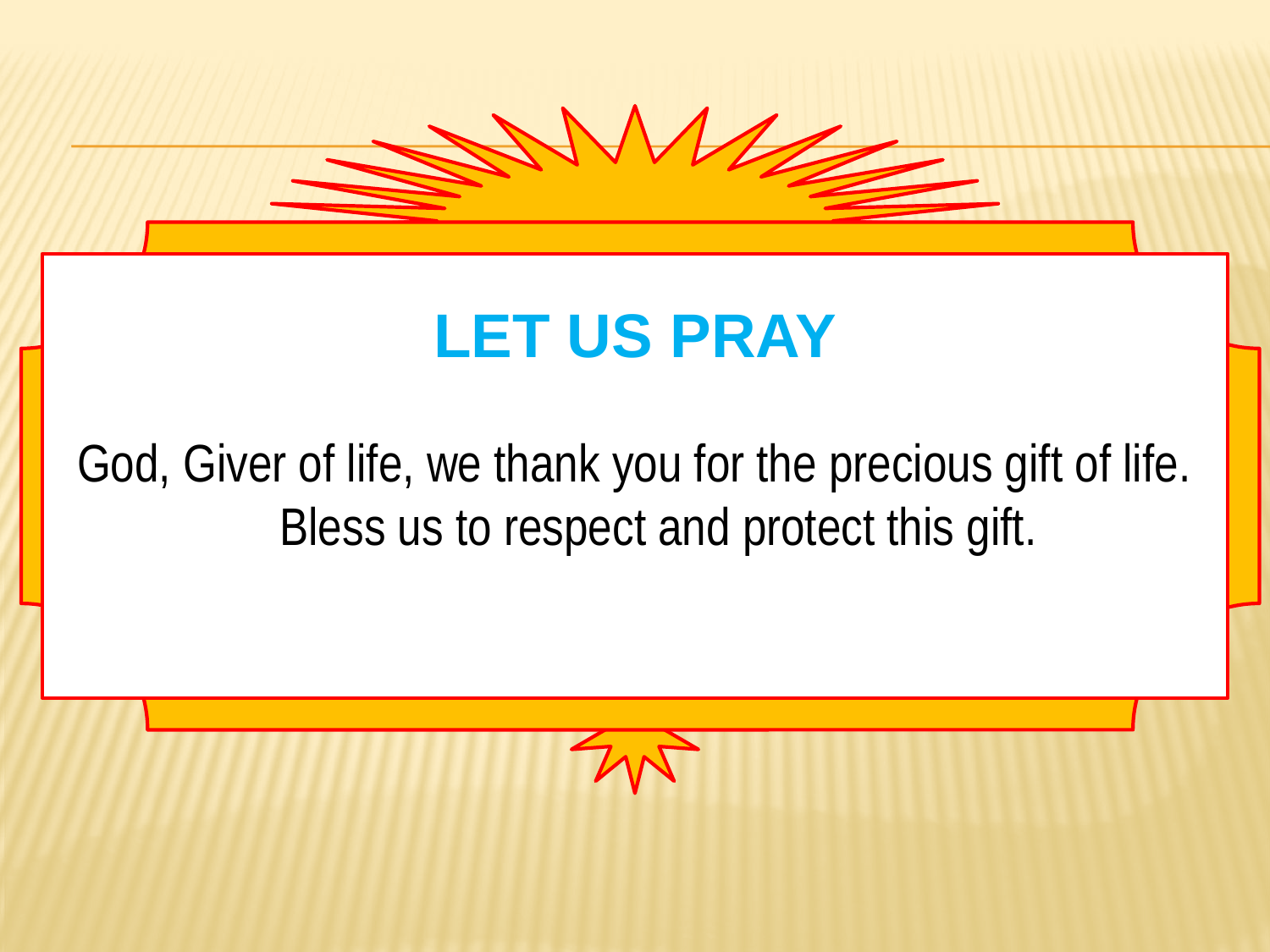

# Let us pray
God, Giver of life, we thank you for the precious gift of life. Bless us to respect and protect this gift.